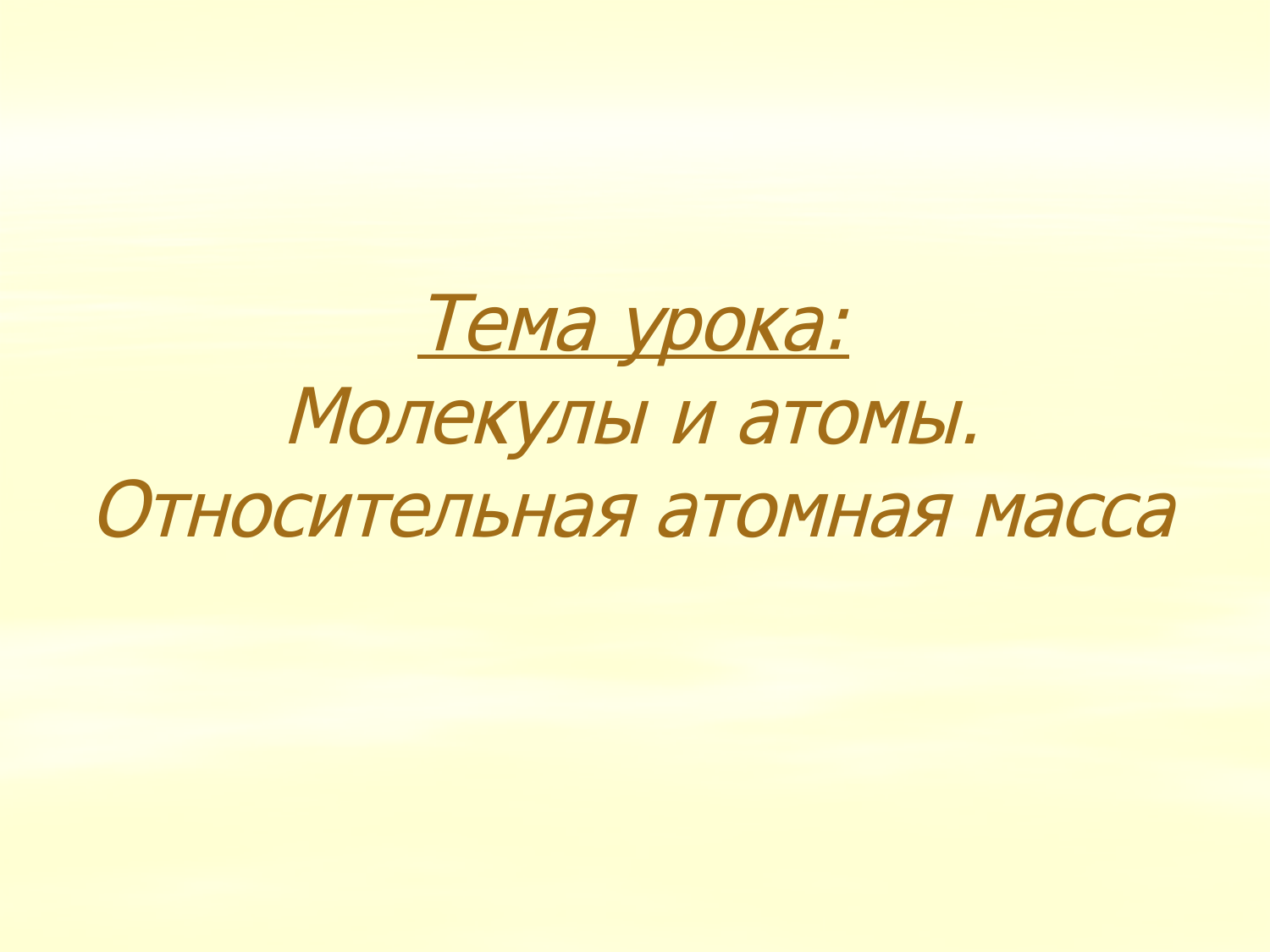

# Тема урока: Молекулы и атомы. Относительная атомная масса